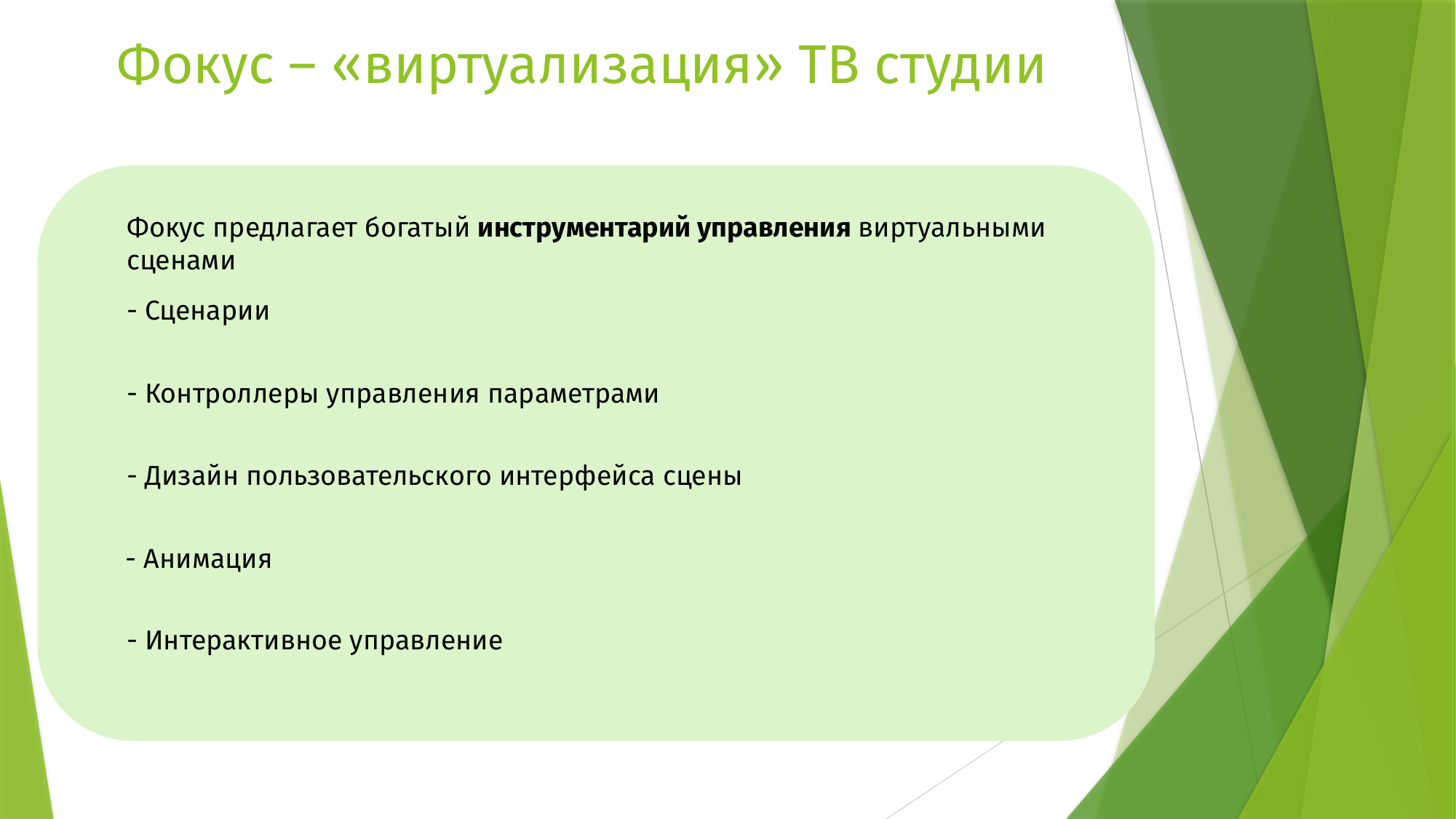

# Фокус – «виртуализация» ТВ студии

Фокус предлагает богатый инструментарий управления виртуальными сценами
- Сценарии
- Контроллеры управления параметрами
- Дизайн пользовательского интерфейса сцены
- Анимация
- Интерактивное управление